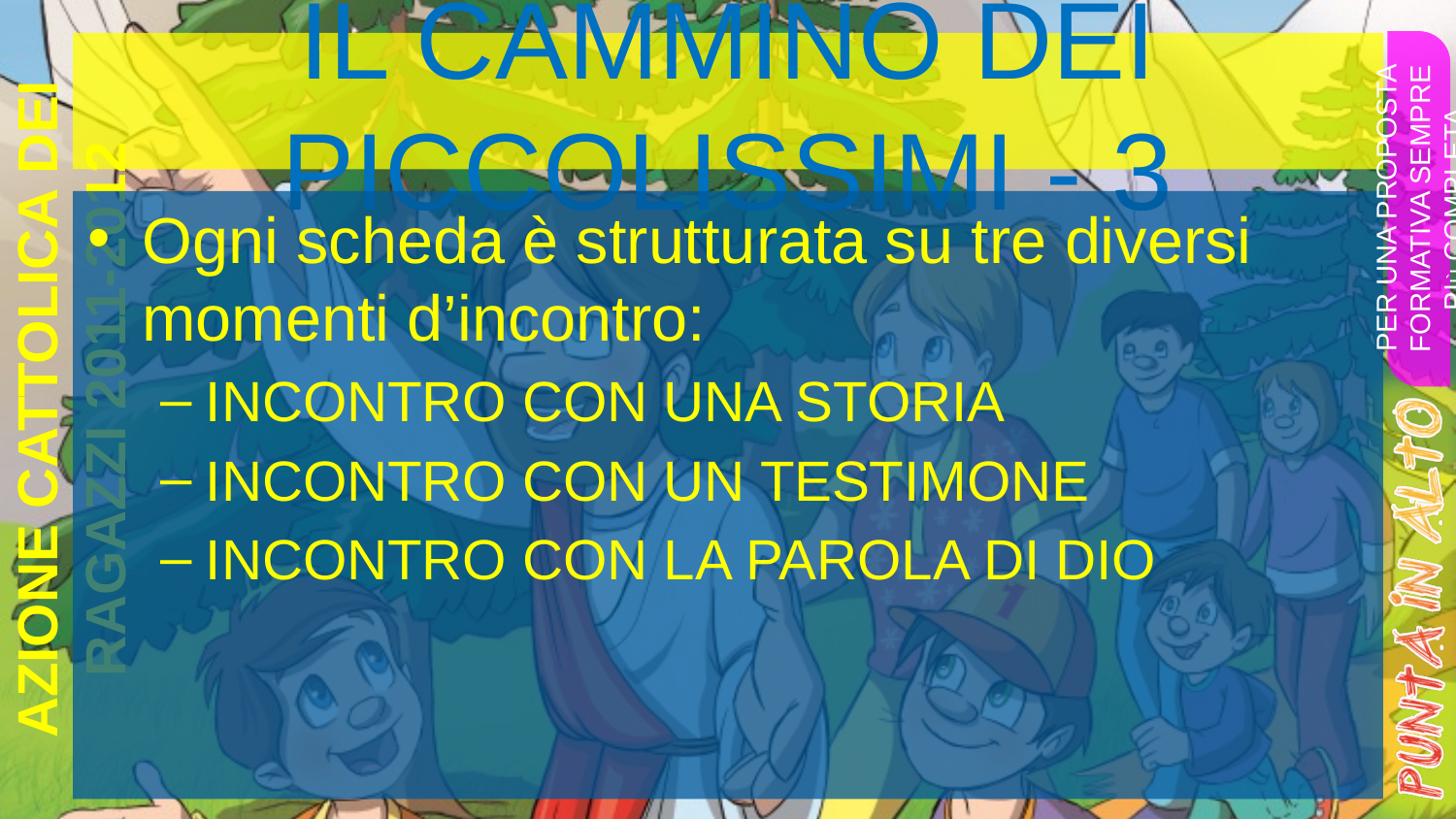

# IL CAMMINO DEI PICCOLISSIMI - 3
PER UNA PROPOSTA FORMATIVA SEMPRE PIÙ COMPLETA
Ogni scheda è strutturata su tre diversi momenti d’incontro:
INCONTRO CON UNA STORIA
INCONTRO CON UN TESTIMONE
INCONTRO CON LA PAROLA DI DIO